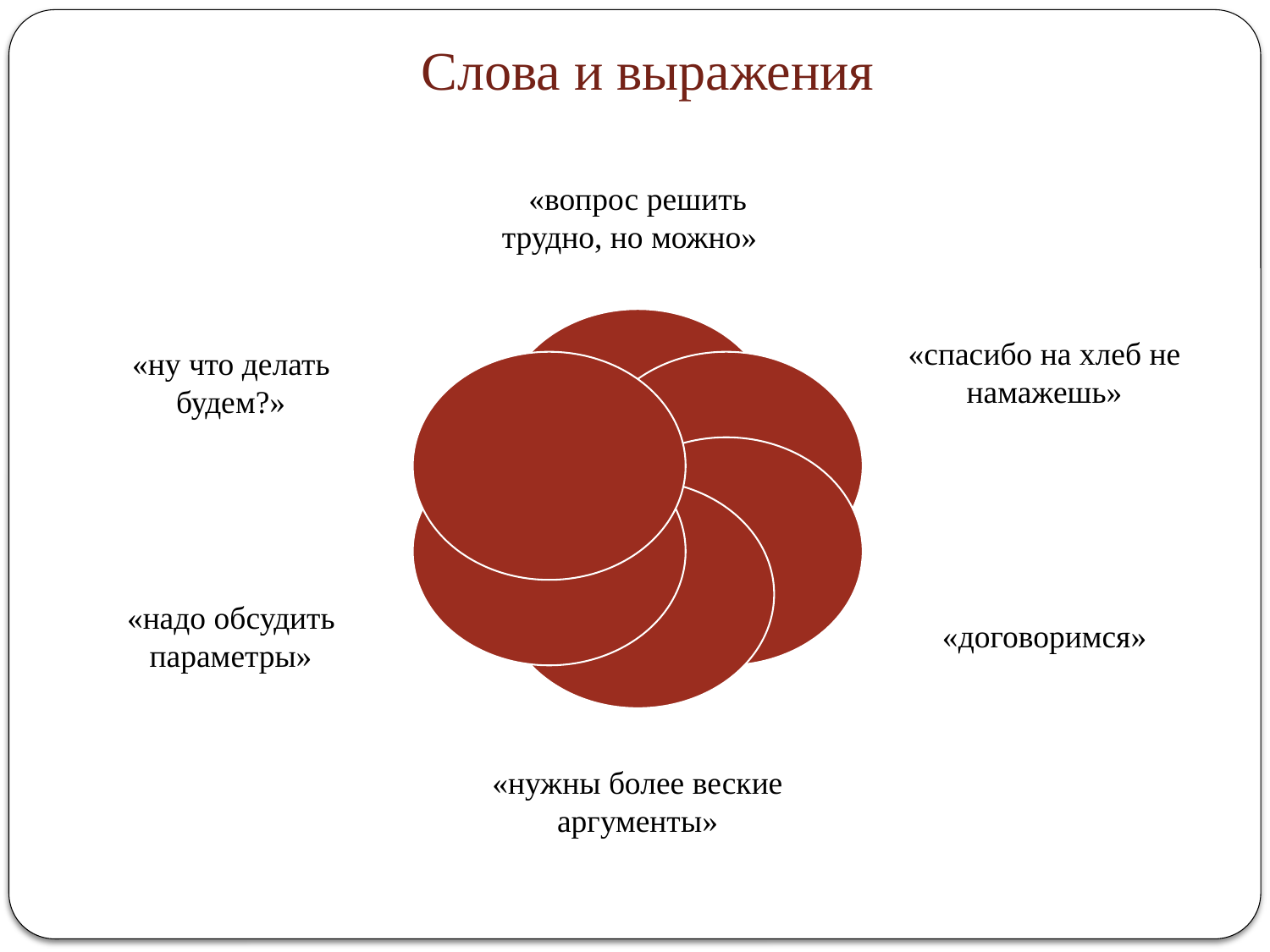

# Слова и выражения
«вопрос решить трудно, но можно»
«спасибо на хлеб не намажешь»
«договоримся»
«нужны более веские аргументы»
«надо обсудить параметры»
«ну что делать будем?»